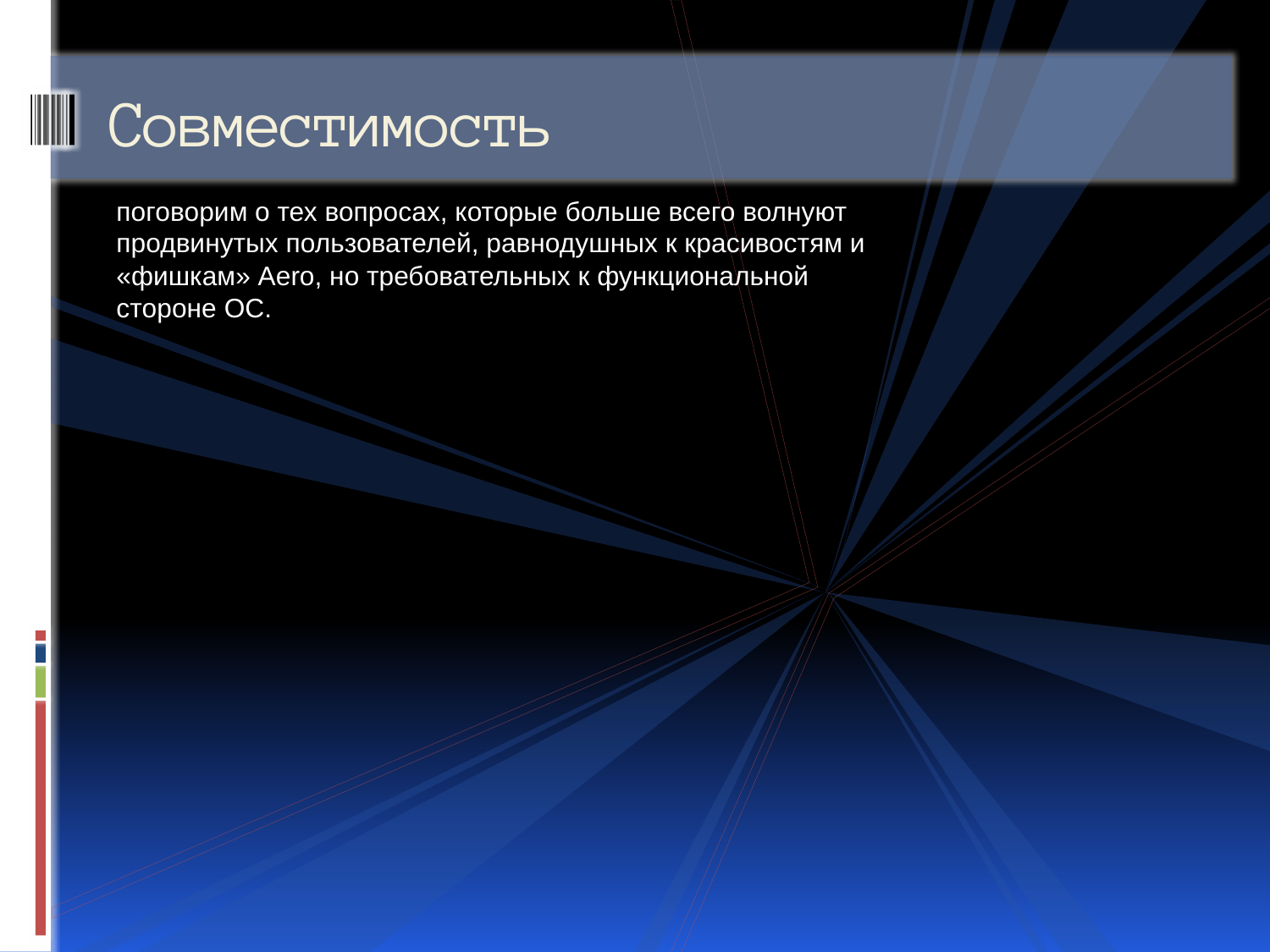

# Совместимость
поговорим о тех вопросах, которые больше всего волнуют продвинутых пользователей, равнодушных к красивостям и «фишкам» Aero, но требовательных к функциональной стороне ОС.